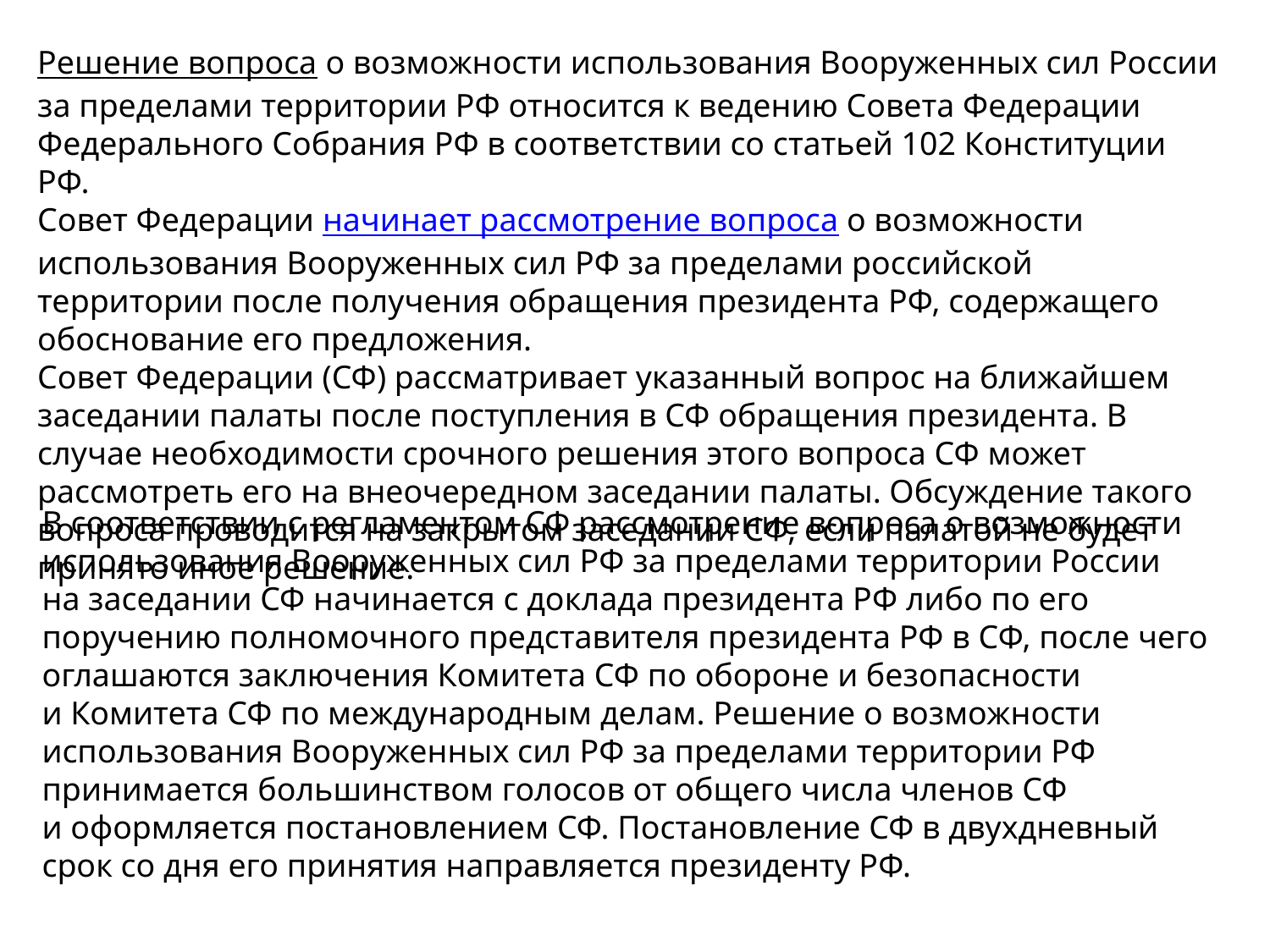

Решение вопроса о возможности использования Вооруженных сил России за пределами территории РФ относится к ведению Совета Федерации Федерального Собрания РФ в соответствии со статьей 102 Конституции РФ.
Совет Федерации начинает рассмотрение вопроса о возможности использования Вооруженных сил РФ за пределами российской территории после получения обращения президента РФ, содержащего обоснование его предложения.
Совет Федерации (СФ) рассматривает указанный вопрос на ближайшем заседании палаты после поступления в СФ обращения президента. В случае необходимости срочного решения этого вопроса СФ может рассмотреть его на внеочередном заседании палаты. Обсуждение такого вопроса проводится на закрытом заседании СФ, если палатой не будет принято иное решение.
В соответствии с регламентом СФ рассмотрение вопроса о возможности использования Вооруженных сил РФ за пределами территории России на заседании СФ начинается с доклада президента РФ либо по его поручению полномочного представителя президента РФ в СФ, после чего оглашаются заключения Комитета СФ по обороне и безопасности и Комитета СФ по международным делам. Решение о возможности использования Вооруженных сил РФ за пределами территории РФ принимается большинством голосов от общего числа членов СФ и оформляется постановлением СФ. Постановление СФ в двухдневный срок со дня его принятия направляется президенту РФ.